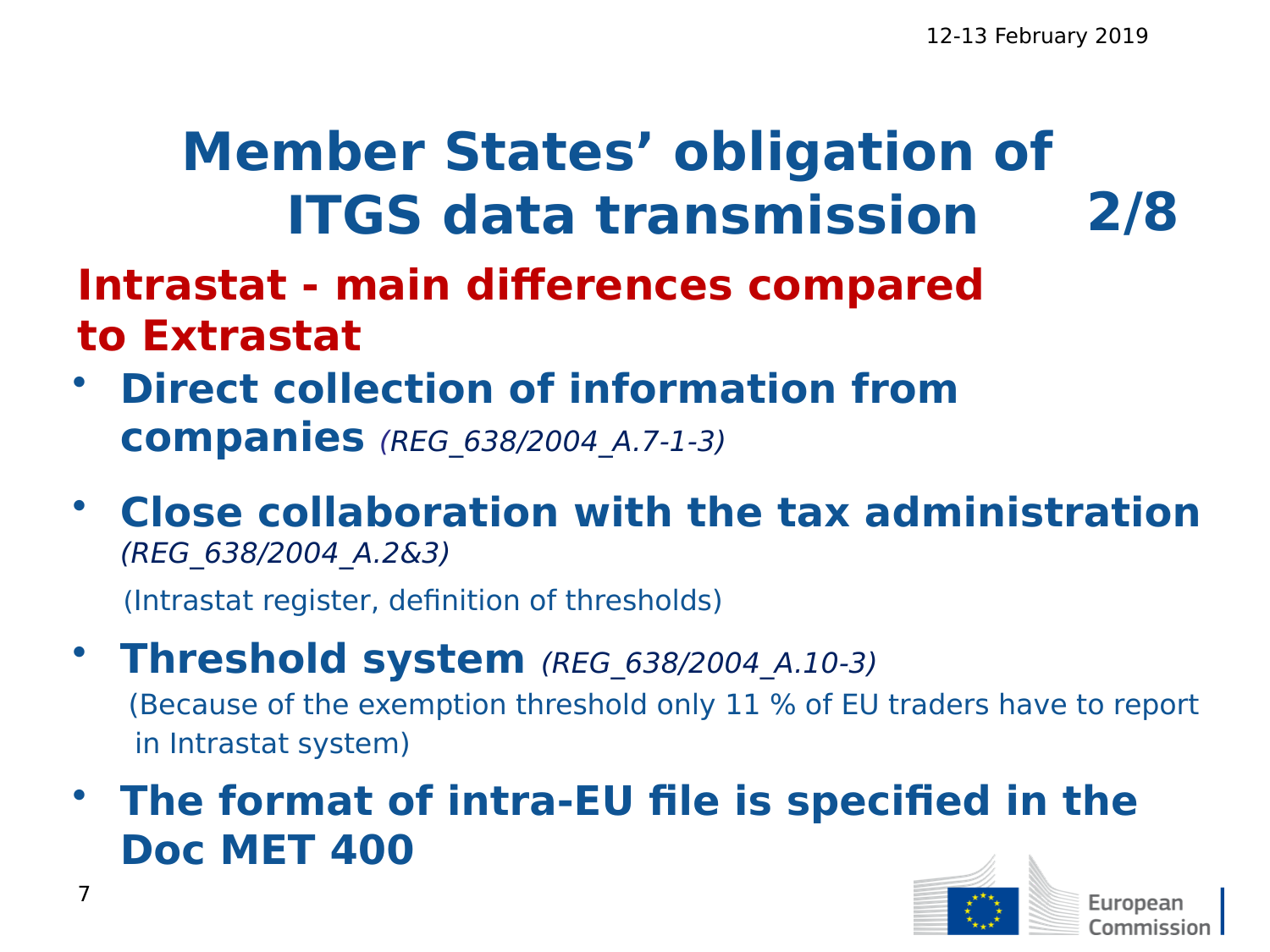

12-13 February 2019
 Member States’ obligation of ITGS data transmission
2/8
Intrastat - main differences compared to Extrastat
Direct collection of information from companies (REG_638/2004_A.7-1-3)
Close collaboration with the tax administration (REG_638/2004_A.2&3)
      (Intrastat register, definition of thresholds)
Threshold system (REG_638/2004_A.10-3)
      (Because of the exemption threshold only 11 % of EU traders have to report
       in Intrastat system)
The format of intra-EU file is specified in the Doc MET 400

7